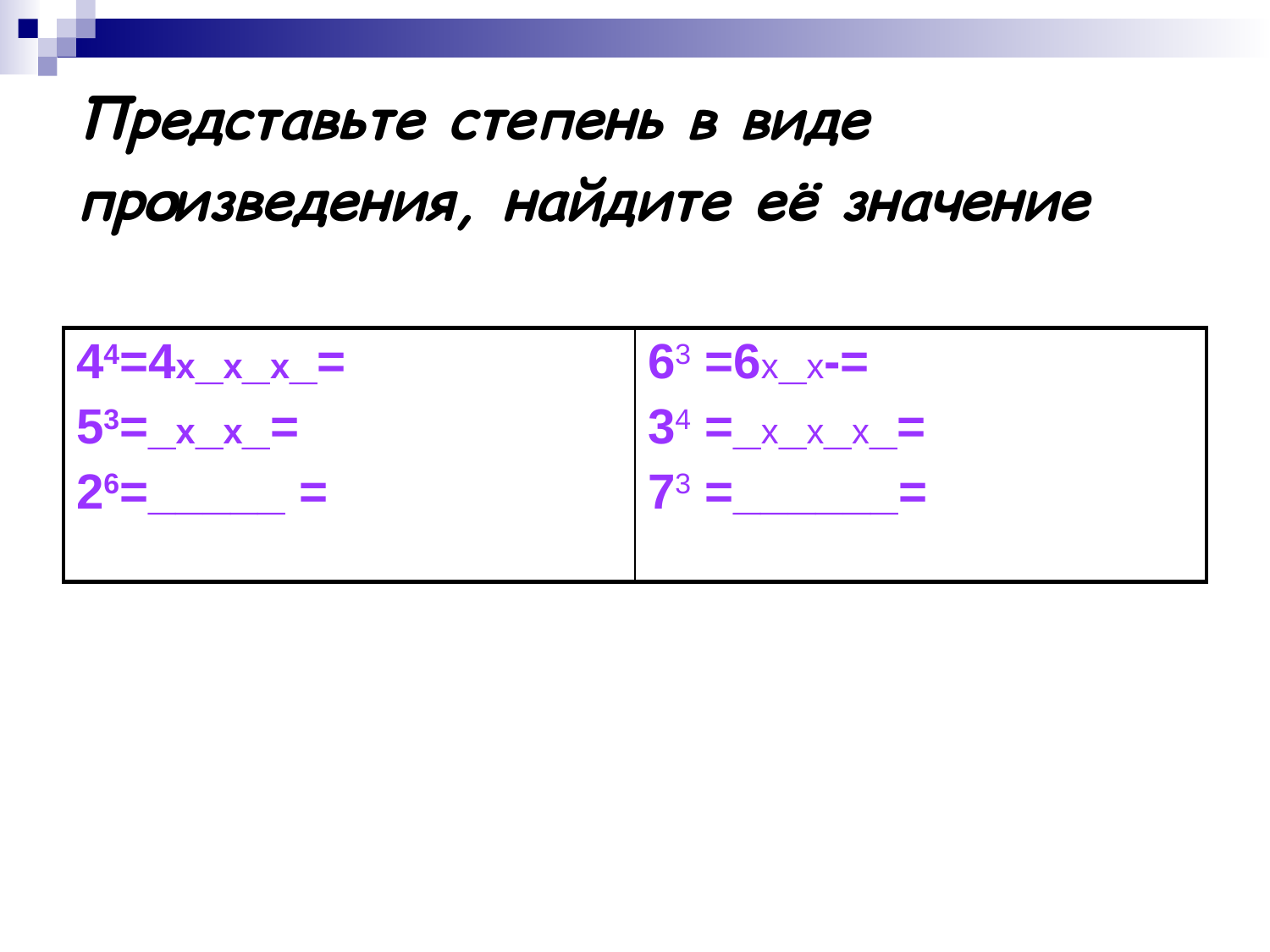

# Представьте степень в виде произведения, найдите её значение
| 44=4х\_х\_х\_= 53=\_х\_х\_= 26=\_\_\_\_\_ = | 63 =6х\_х-= 34 =\_х\_х\_х\_= 73 =\_\_\_\_\_\_= |
| --- | --- |